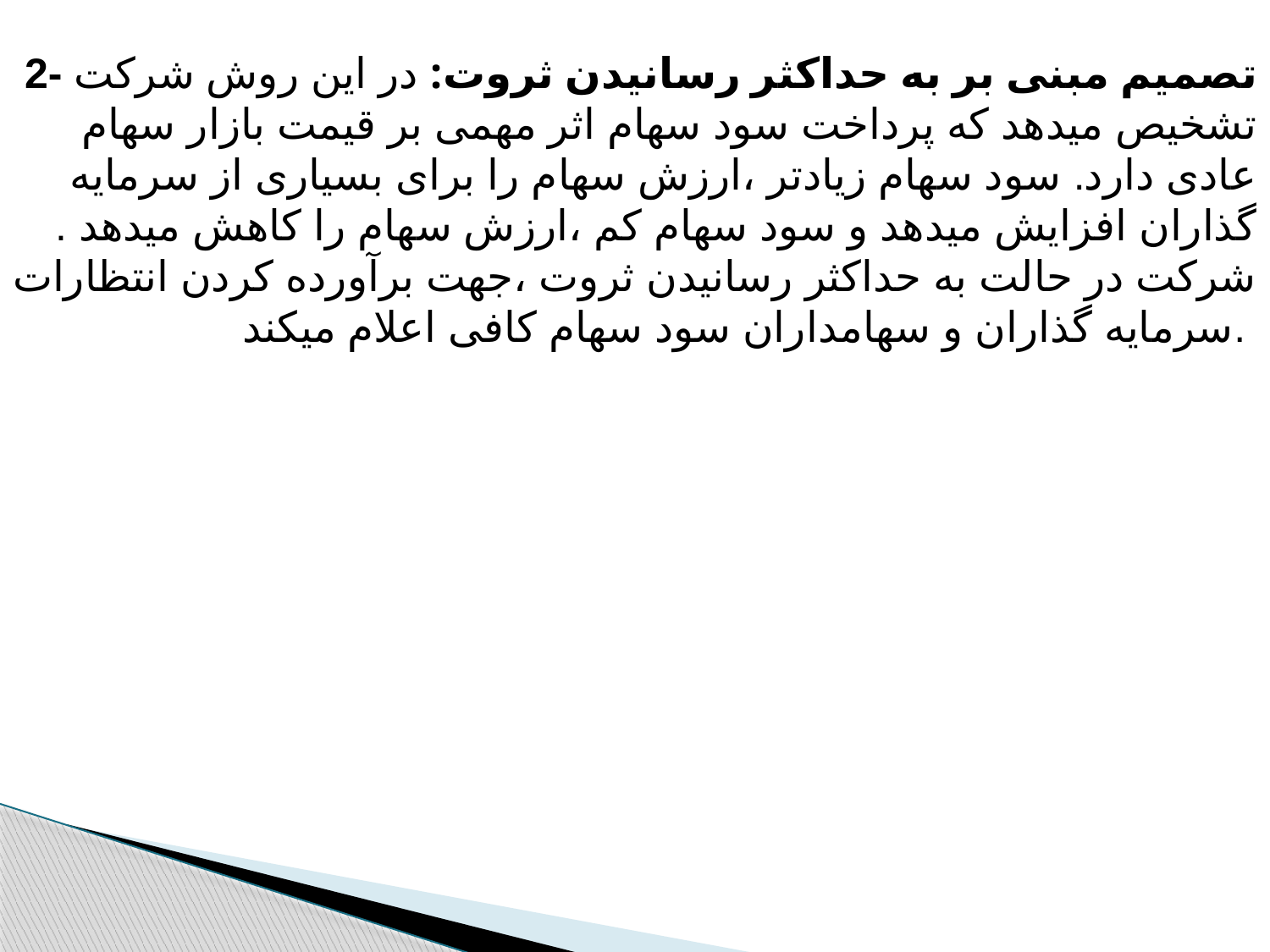

2- تصمیم مبنی بر به حداکثر رسانیدن ثروت: در این روش شرکت تشخیص میدهد که پرداخت سود سهام اثر مهمی بر قیمت بازار سهام عادی دارد. سود سهام زیادتر ،ارزش سهام را برای بسیاری از سرمایه گذاران افزایش میدهد و سود سهام کم ،ارزش سهام را کاهش میدهد . شرکت در حالت به حداکثر رسانیدن ثروت ،جهت برآورده کردن انتظارات سرمایه گذاران و سهامداران سود سهام کافی اعلام میکند.